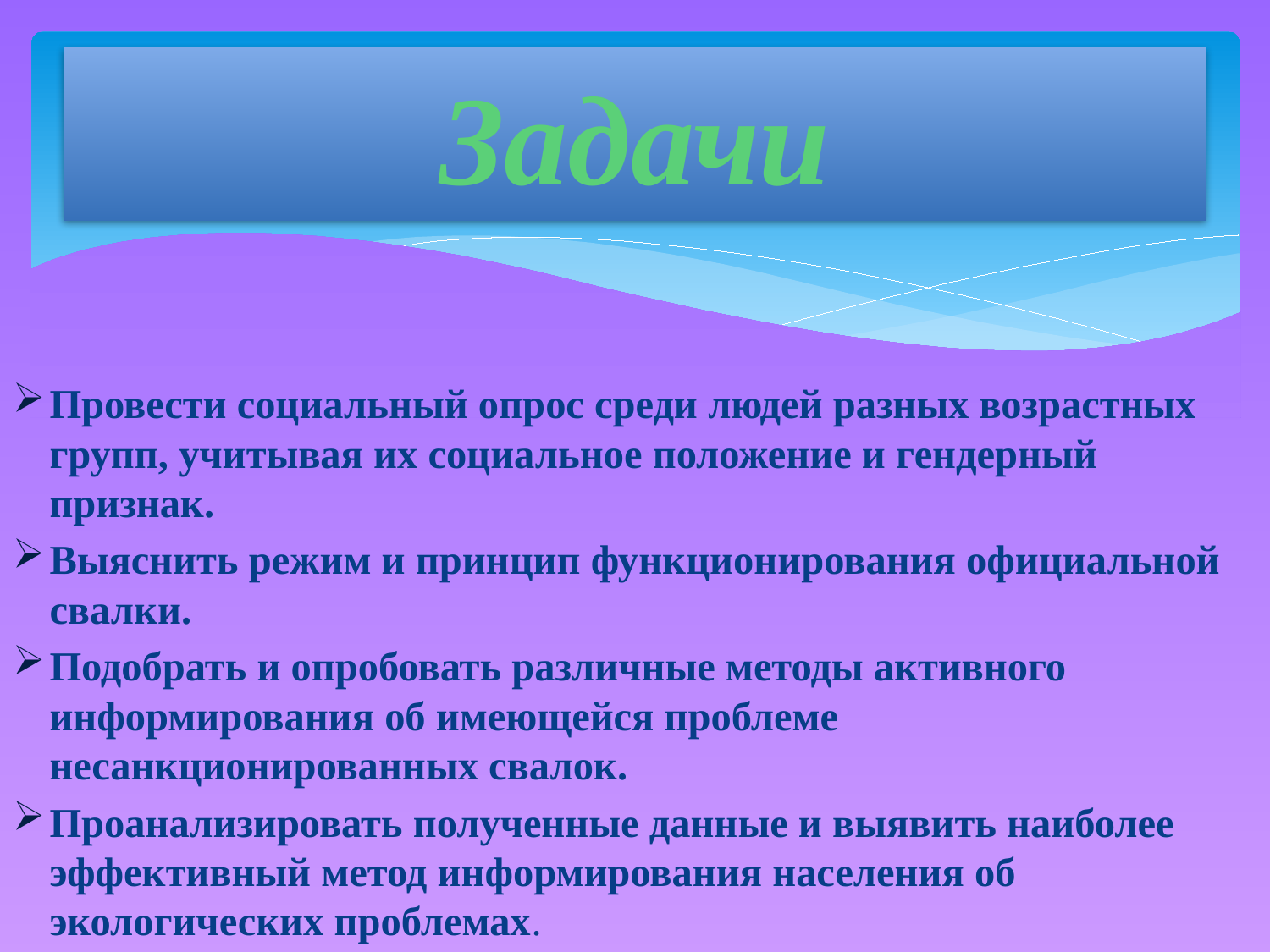

# Задачи
Провести социальный опрос среди людей разных возрастных групп, учитывая их социальное положение и гендерный признак.
Выяснить режим и принцип функционирования официальной свалки.
Подобрать и опробовать различные методы активного информирования об имеющейся проблеме несанкционированных свалок.
Проанализировать полученные данные и выявить наиболее эффективный метод информирования населения об экологических проблемах.